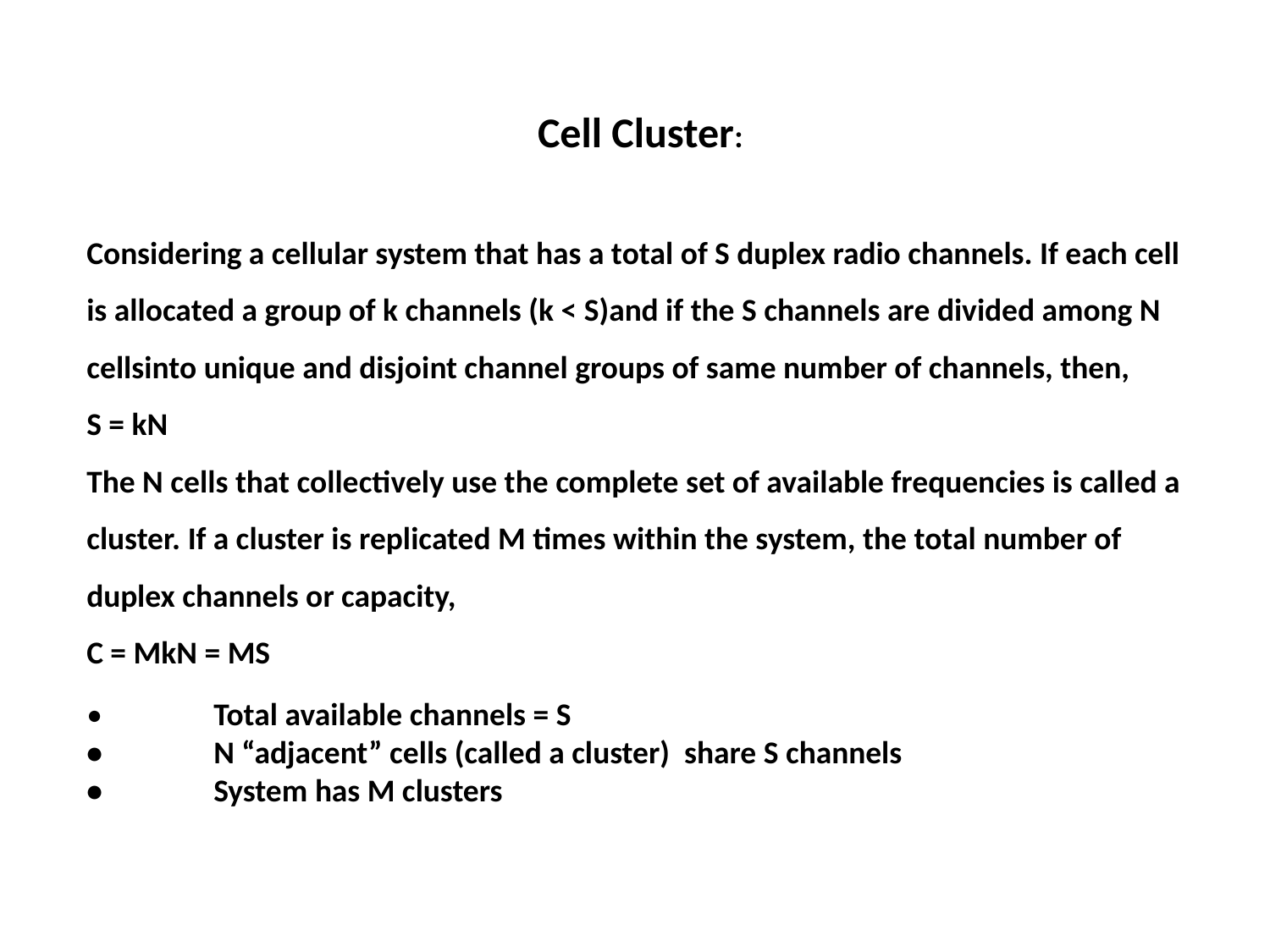

Cell Cluster:

Considering a cellular system that has a total of S duplex radio channels. If each cell is allocated a group of k channels (k < S)and if the S channels are divided among N cellsinto unique and disjoint channel groups of same number of channels, then,
S = kN
The N cells that collectively use the complete set of available frequencies is called a cluster. If a cluster is replicated M times within the system, the total number of duplex channels or capacity,
C = MkN = MS

•	Total available channels = S
•	N “adjacent” cells (called a cluster)  share S channels
•	System has M clusters